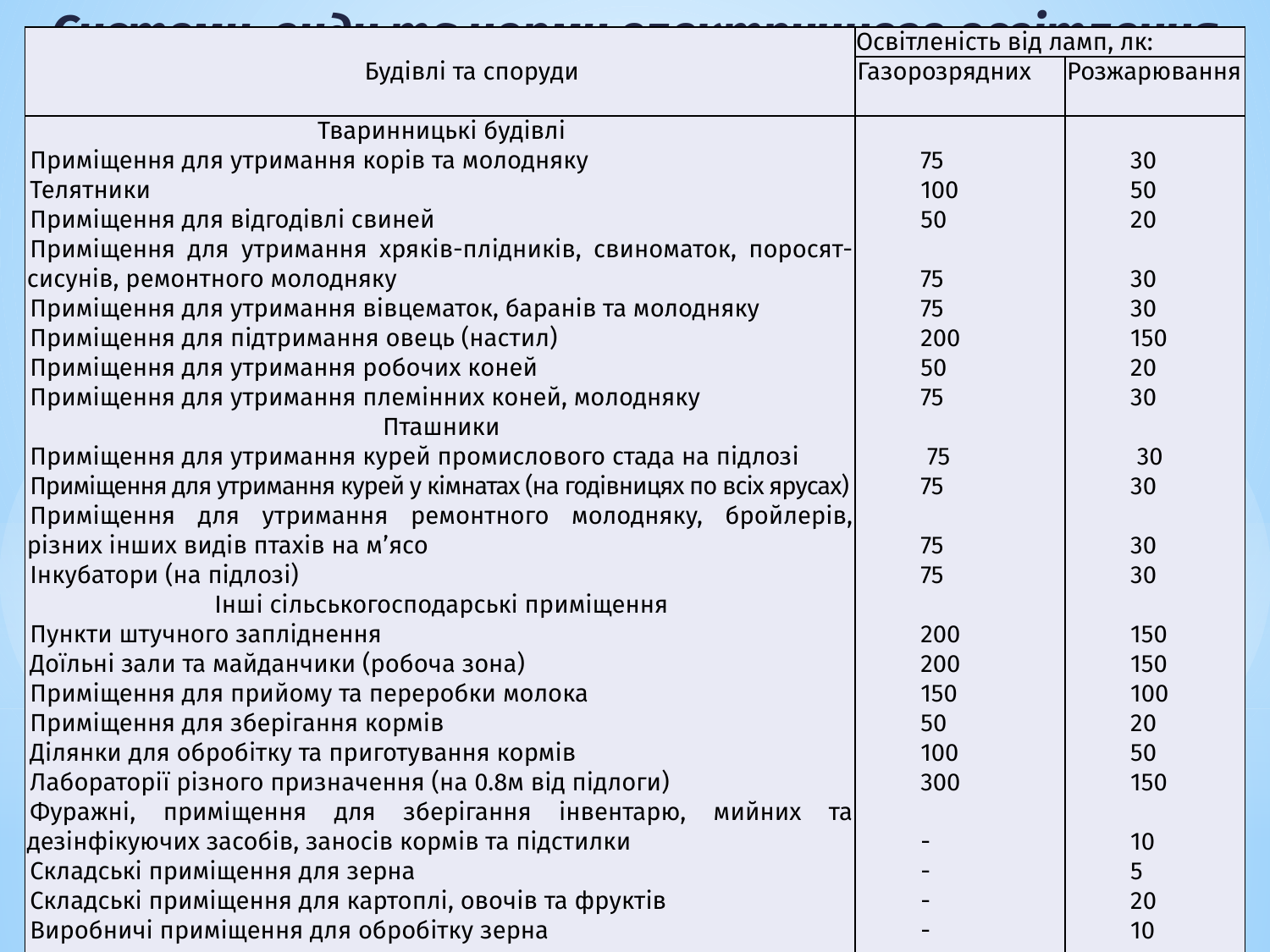

Системи, види та норми електричного освітлення
| Будівлі та споруди | Освітленість від ламп, лк: |  |
| --- | --- | --- |
|  | Газорозрядних | Розжарювання |
| Тваринницькі будівлі Приміщення для утримання корів та молодняку Телятники Приміщення для відгодівлі свиней Приміщення для утримання хряків-плідників, свиноматок, поросят-сисунів, ремонтного молодняку Приміщення для утримання вівцематок, баранів та молодняку Приміщення для підтримання овець (настил) Приміщення для утримання робочих коней Приміщення для утримання племінних коней, молодняку Пташники Приміщення для утримання курей промислового стада на підлозі Приміщення для утримання курей у кімнатах (на годівницях по всіх ярусах) Приміщення для утримання ремонтного молодняку, бройлерів, різних інших видів птахів на м’ясо Інкубатори (на підлозі) Інші сільськогосподарські приміщення Пункти штучного запліднення Доїльні зали та майданчики (робоча зона) Приміщення для прийому та переробки молока Приміщення для зберігання кормів Ділянки для обробітку та приготування кормів Лабораторії різного призначення (на 0.8м від підлоги) Фуражні, приміщення для зберігання інвентарю, мийних та дезінфікуючих засобів, заносів кормів та підстилки Складські приміщення для зерна Складські приміщення для картоплі, овочів та фруктів Виробничі приміщення для обробітку зерна | 75 100 50   75 75 200 50 75    75 75   75 75   200 200 150 50 100 300   - - - - | 30 50 20   30 30 150 20 30    30 30   30 30   150 150 100 20 50 150   10 5 20 10 |